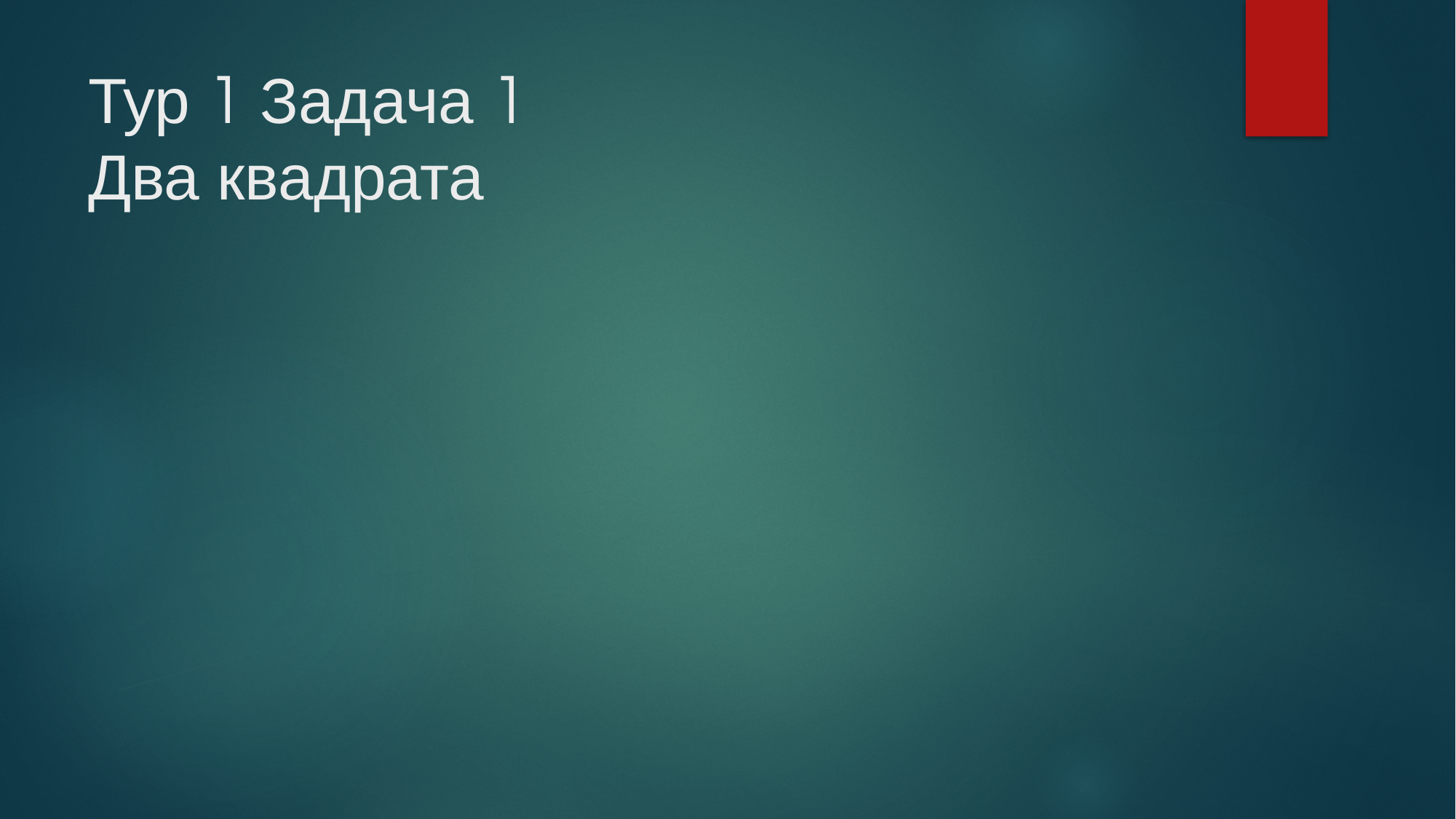

# Тур 1 Задача 1 Два квадрата